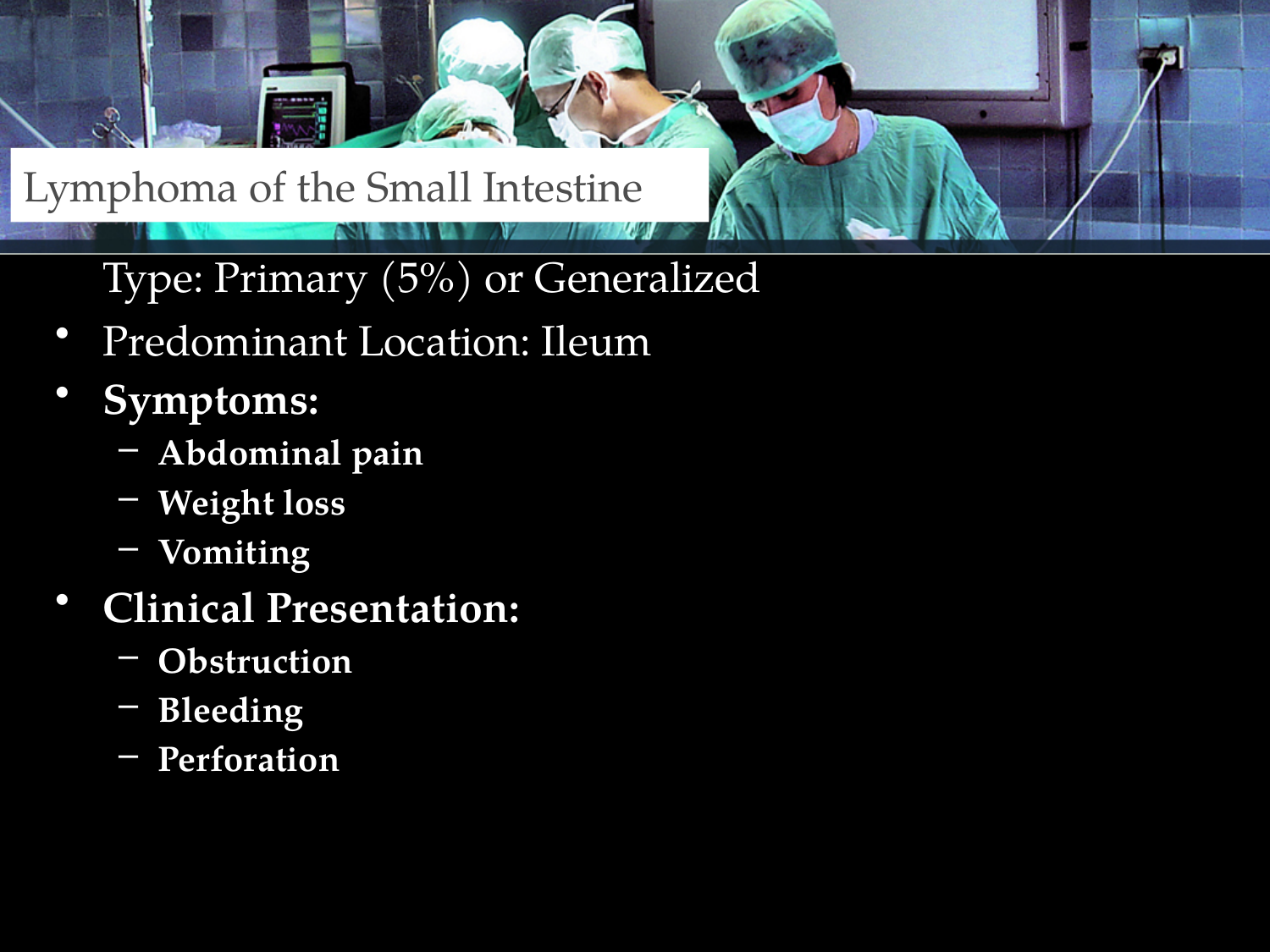

# Lymphoma of the Small Intestine
   Type: Primary (5%) or Generalized
Predominant Location: Ileum
Symptoms:
Abdominal pain
Weight loss
Vomiting
Clinical Presentation:
Obstruction
Bleeding
Perforation